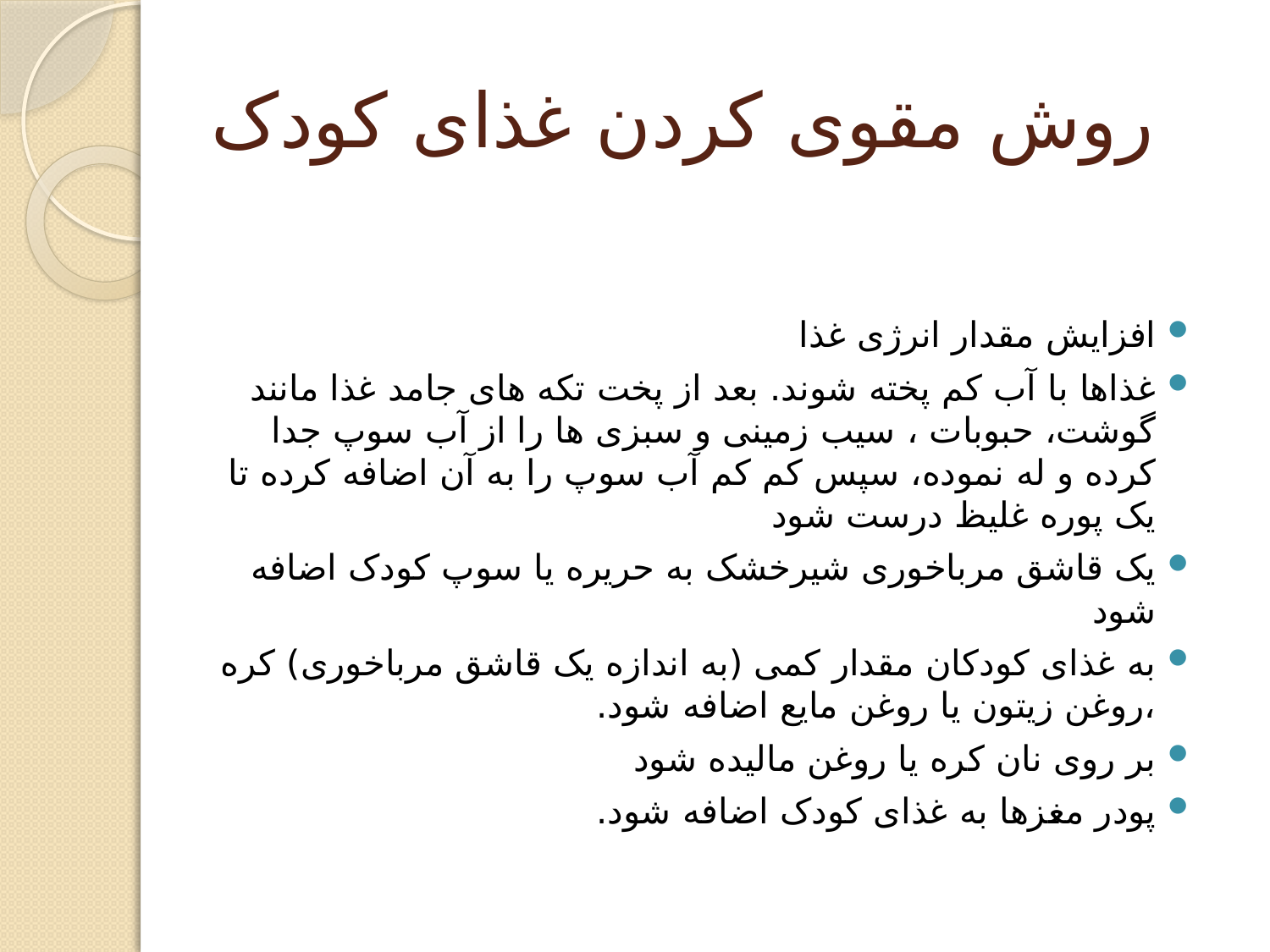

# روش مقوی کردن غذای کودک
افزایش مقدار انرژی غذا
غذاها با آب كم پخته شوند. بعد از پخت تکه های جامد غذا مانند گوشت، حبوبات ، سیب زمینی و سبزی ها را از آب سوپ جدا كرده و له نموده، سپس كم كم آب سوپ را به آن اضافه كرده تا یک پوره غلیظ درست شود
یک قاشق مرباخوری شیرخشک به حریره یا سوپ كودک اضافه شود
به غذای كودكان مقدار كمی (به اندازه یک قاشق مرباخوری) كره ،روغن زیتون یا روغن مایع اضافه شود.
بر روی نان کره یا روغن مالیده شود
پودر مغزها به غذای کودک اضافه شود.